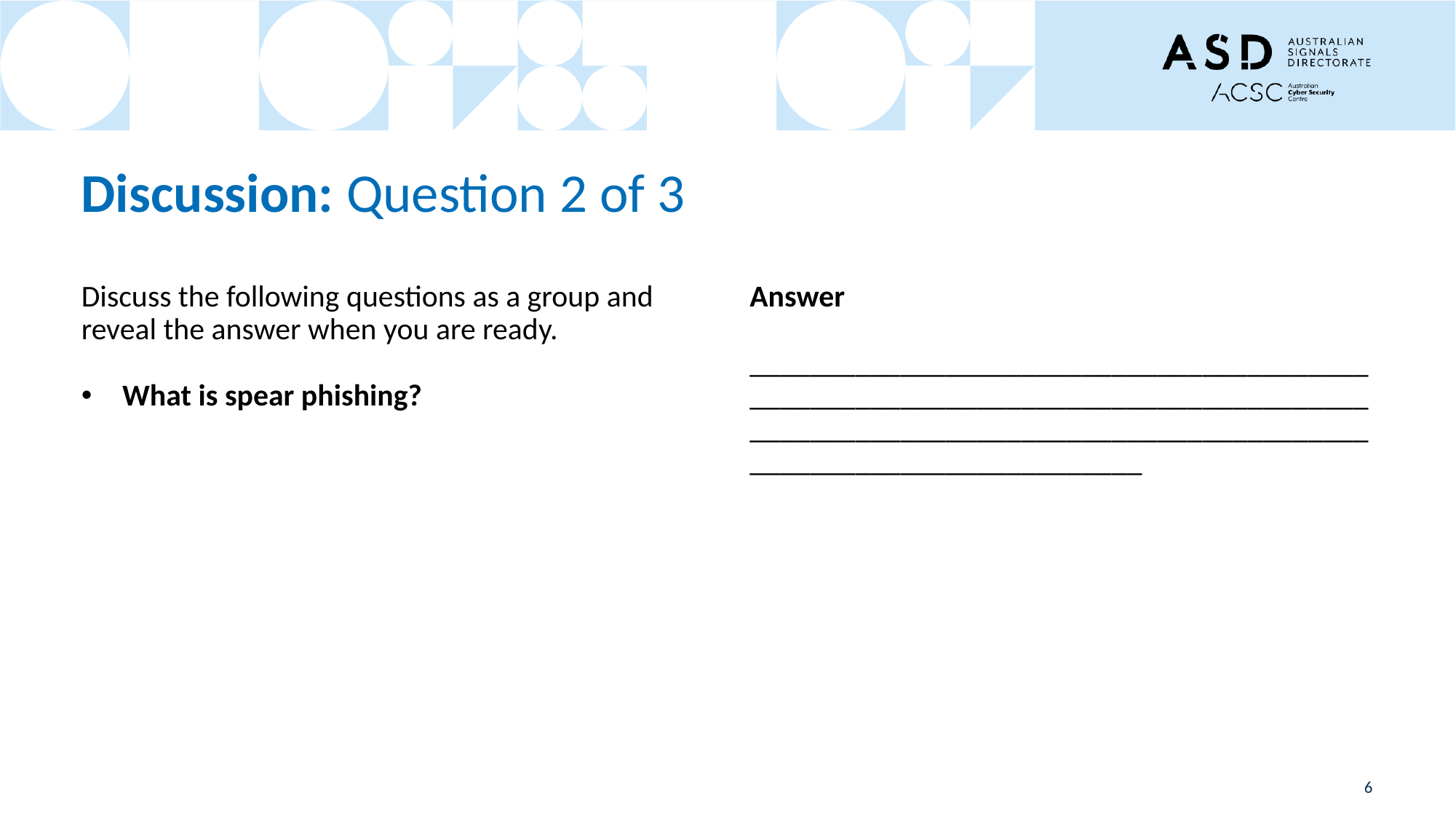

# Discussion: Question 2 of 3
Discuss the following questions as a group and reveal the answer when you are ready.
What is spear phishing?
Answer
_____________________________________________________________________________________________________________________________________________________
6